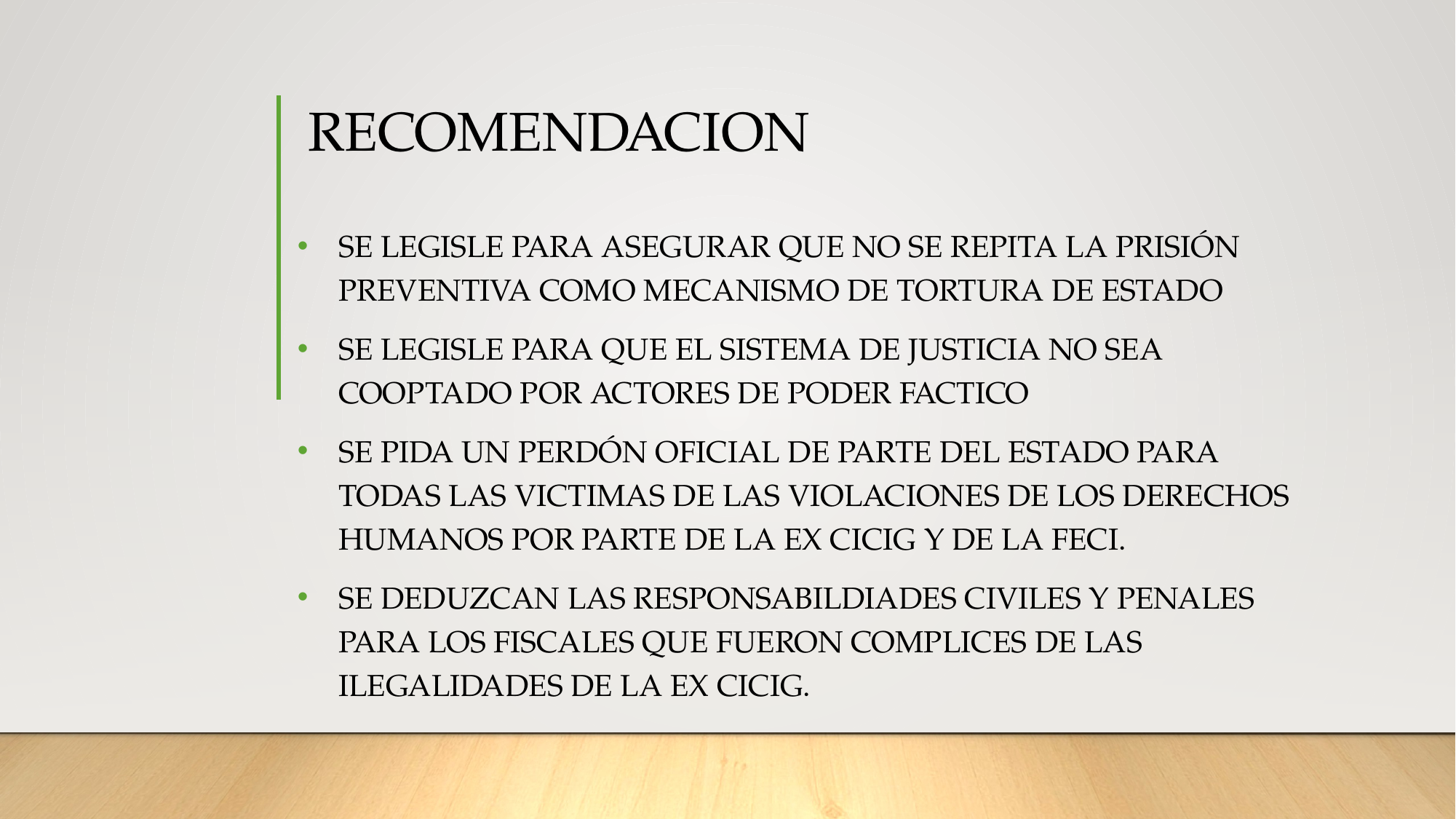

# RECOMENDACION
Se legisle para asegurar que no se repita la prisión preventiva como mecanismo de tortura de estado
Se legisle para que el sistema de justicia no sea cooptado por actores de poder factico
Se pida un perdón oficial de parte del estado para todas las victimas de las violaciones de los derechos humanos por parte de la ex cicig y de la feci.
SE DEDUZCAN LAS RESPONSABILDIADES CIVILES Y PENALES PARA LOS FISCALES QUE FUERON COMPLICES DE LAS ILEGALIDADES DE LA EX CICIG.